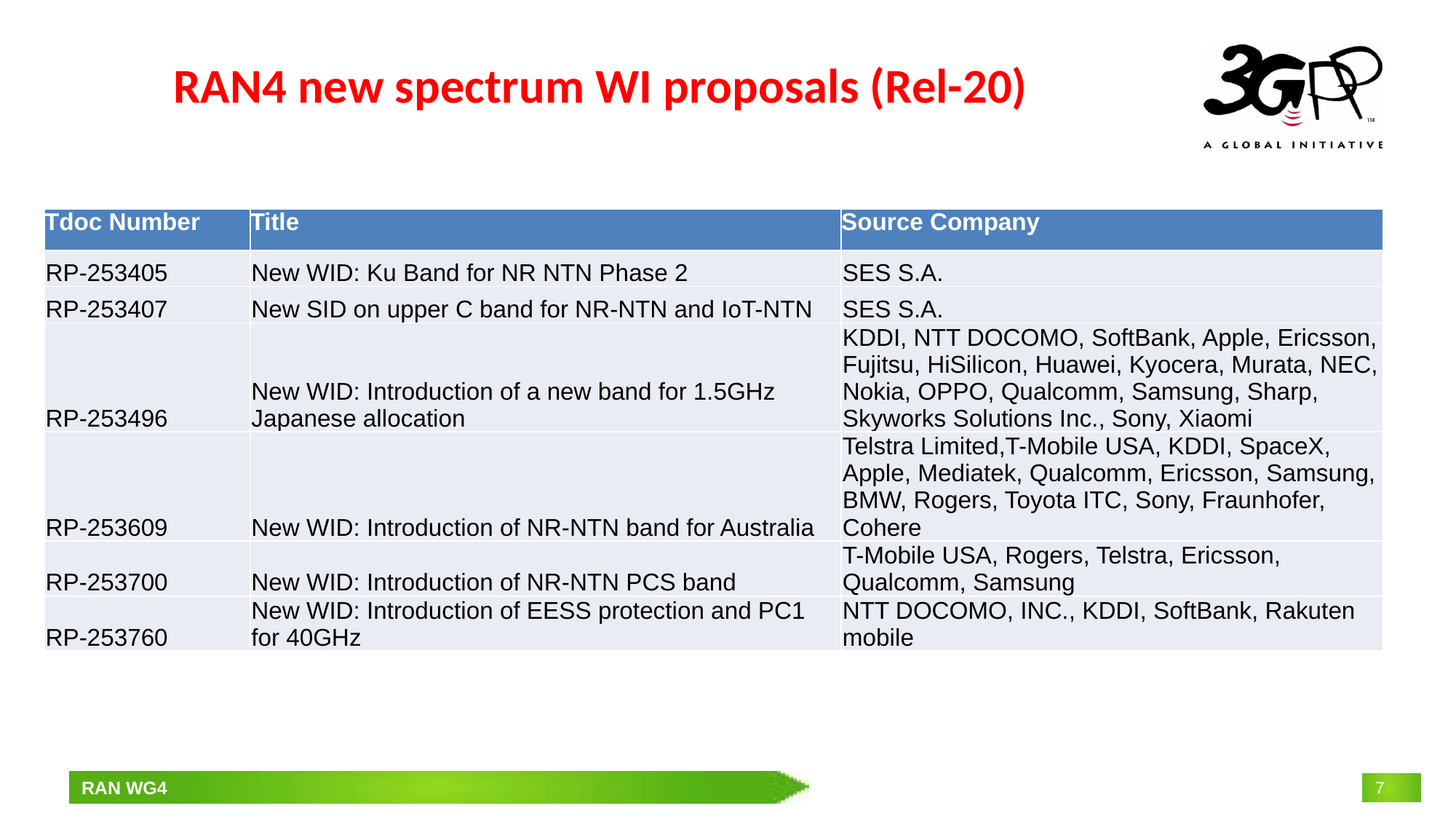

# RAN4 new spectrum WI proposals (Rel-20)
| Tdoc Number | Title | Source Company |
| --- | --- | --- |
| RP-253405 | New WID: Ku Band for NR NTN Phase 2 | SES S.A. |
| RP-253407 | New SID on upper C band for NR-NTN and IoT-NTN | SES S.A. |
| RP-253496 | New WID: Introduction of a new band for 1.5GHz Japanese allocation | KDDI, NTT DOCOMO, SoftBank, Apple, Ericsson, Fujitsu, HiSilicon, Huawei, Kyocera, Murata, NEC, Nokia, OPPO, Qualcomm, Samsung, Sharp, Skyworks Solutions Inc., Sony, Xiaomi |
| RP-253609 | New WID: Introduction of NR-NTN band for Australia | Telstra Limited,T-Mobile USA, KDDI, SpaceX, Apple, Mediatek, Qualcomm, Ericsson, Samsung, BMW, Rogers, Toyota ITC, Sony, Fraunhofer, Cohere |
| RP-253700 | New WID: Introduction of NR-NTN PCS band | T-Mobile USA, Rogers, Telstra, Ericsson, Qualcomm, Samsung |
| RP-253760 | New WID: Introduction of EESS protection and PC1 for 40GHz | NTT DOCOMO, INC., KDDI, SoftBank, Rakuten mobile |